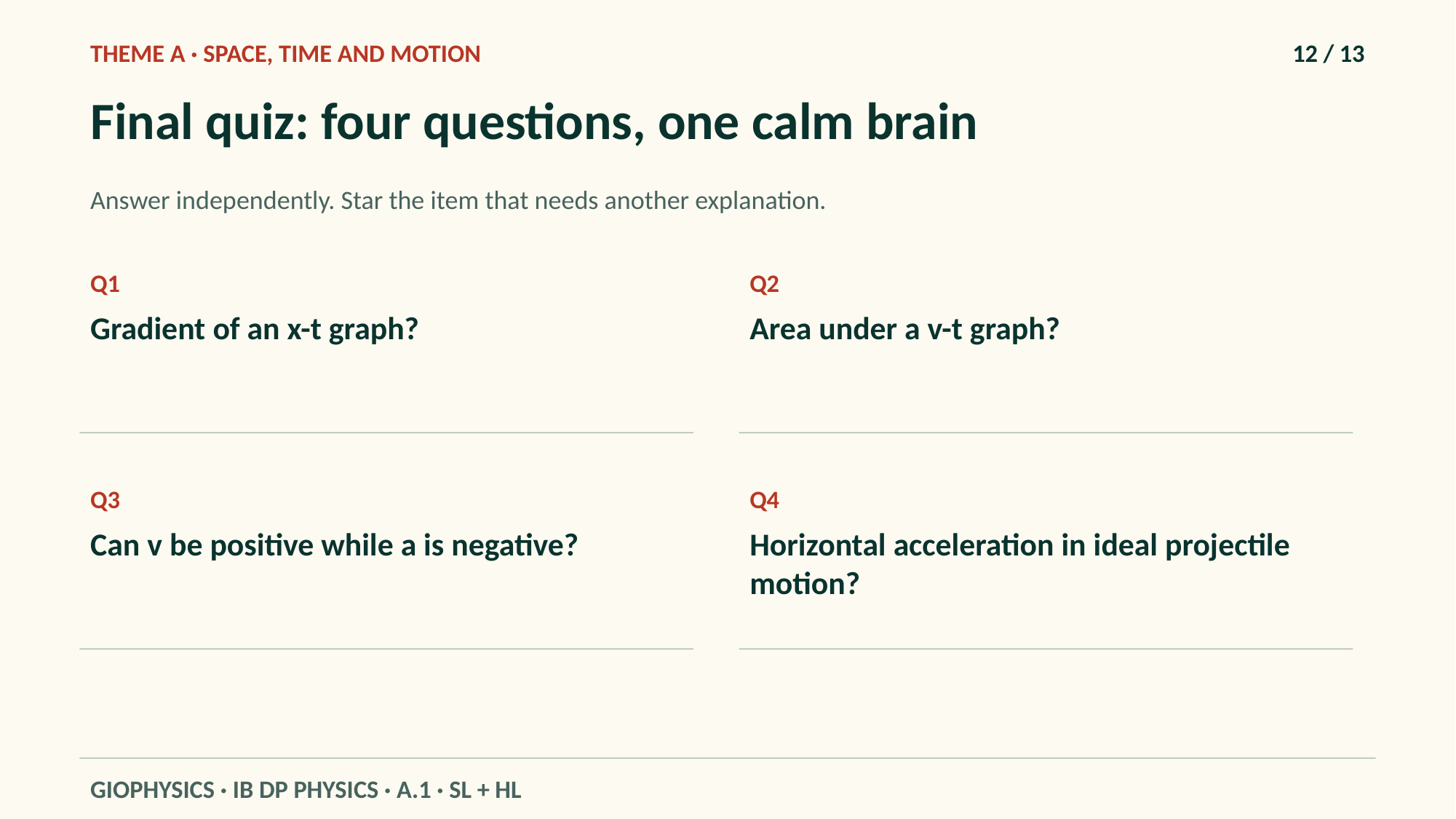

THEME A · SPACE, TIME AND MOTION
12 / 13
Final quiz: four questions, one calm brain
Answer independently. Star the item that needs another explanation.
Q1
Q2
Gradient of an x-t graph?
Area under a v-t graph?

Q3
Q4
Can v be positive while a is negative?
Horizontal acceleration in ideal projectile motion?

GIOPHYSICS · IB DP PHYSICS · A.1 · SL + HL